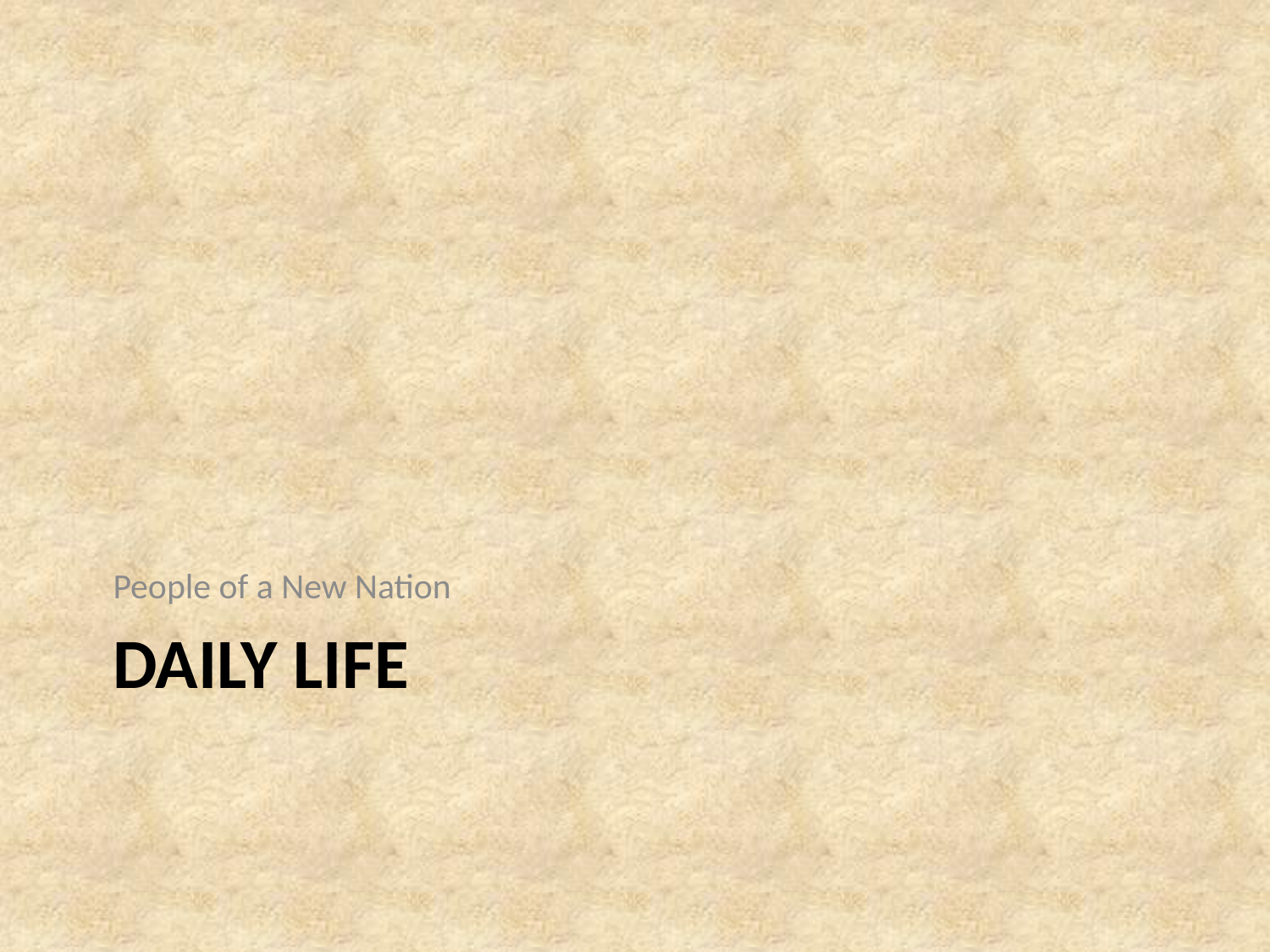

People of a New Nation
# Daily Life